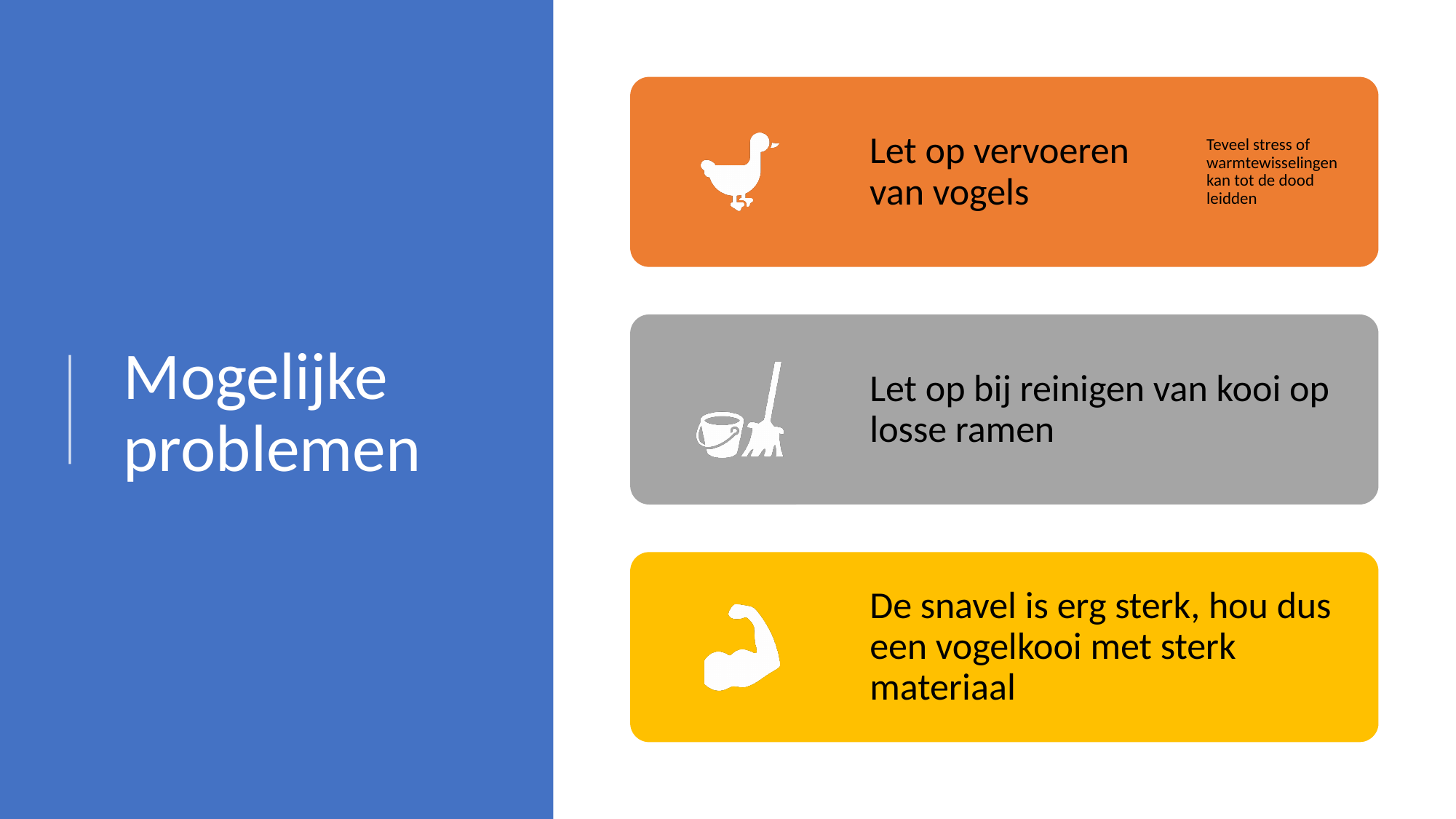

Let op vervoeren van vogels
Teveel stress of warmtewisselingen kan tot de dood leidden
Let op bij reinigen van kooi op losse ramen
De snavel is erg sterk, hou dus een vogelkooi met sterk materiaal
# Mogelijke problemen